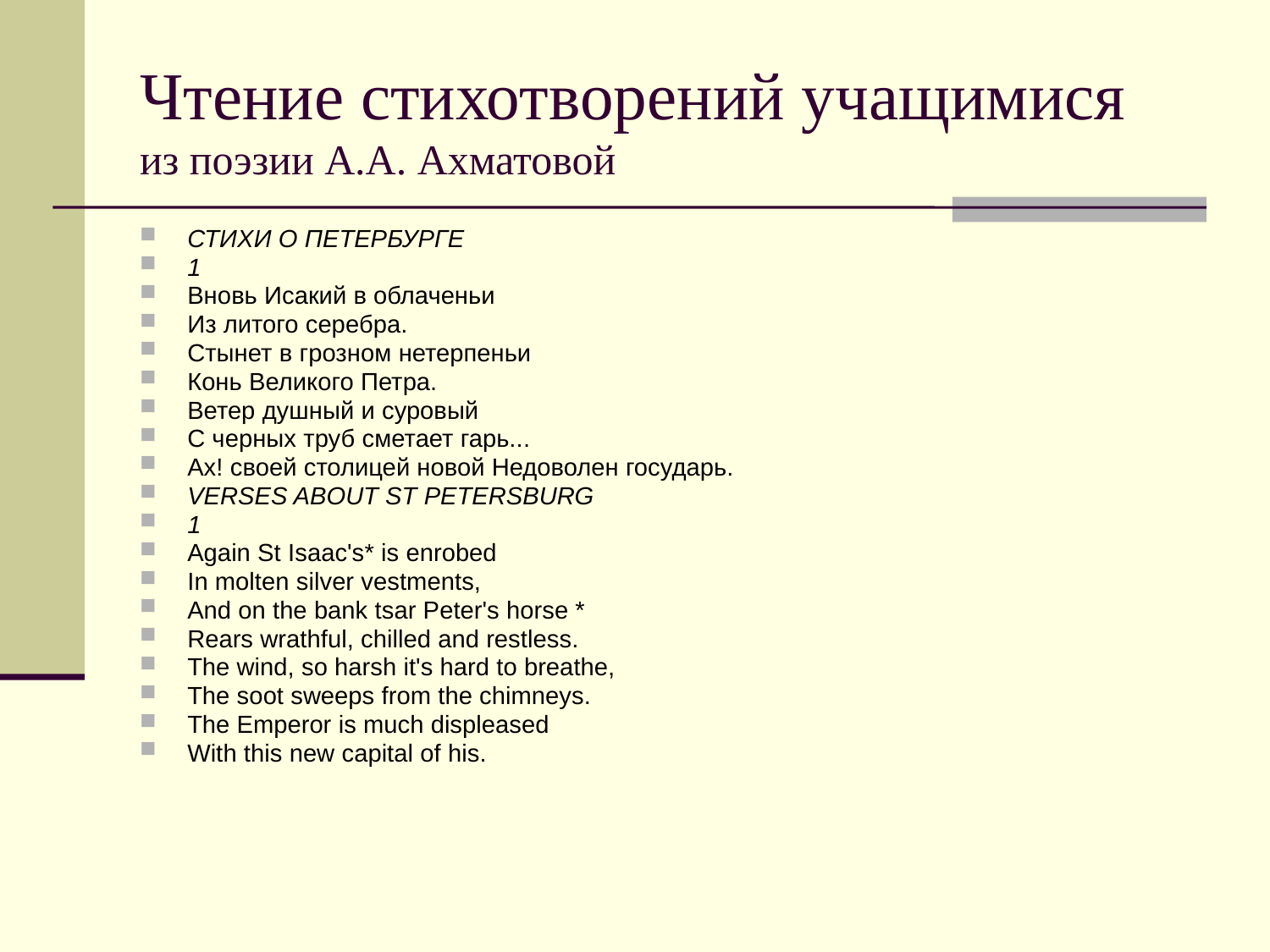

# Чтение стихотворений учащимися из поэзии А.А. Ахматовой
СТИХИ О ПЕТЕРБУРГЕ
1
Вновь Исакий в облаченьи
Из литого серебра.
Стынет в грозном нетерпеньи
Конь Великого Петра.
Ветер душный и суровый
С черных труб сметает гарь...
Ах! своей столицей новой Недоволен государь.
VERSES ABOUT ST PETERSBURG
1
Again St Isaac's* is enrobed
In molten silver vestments,
And on the bank tsar Peter's horse *
Rears wrathful, chilled and restless.
The wind, so harsh it's hard to breathe,
The soot sweeps from the chimneys.
The Emperor is much displeased
With this new capital of his.